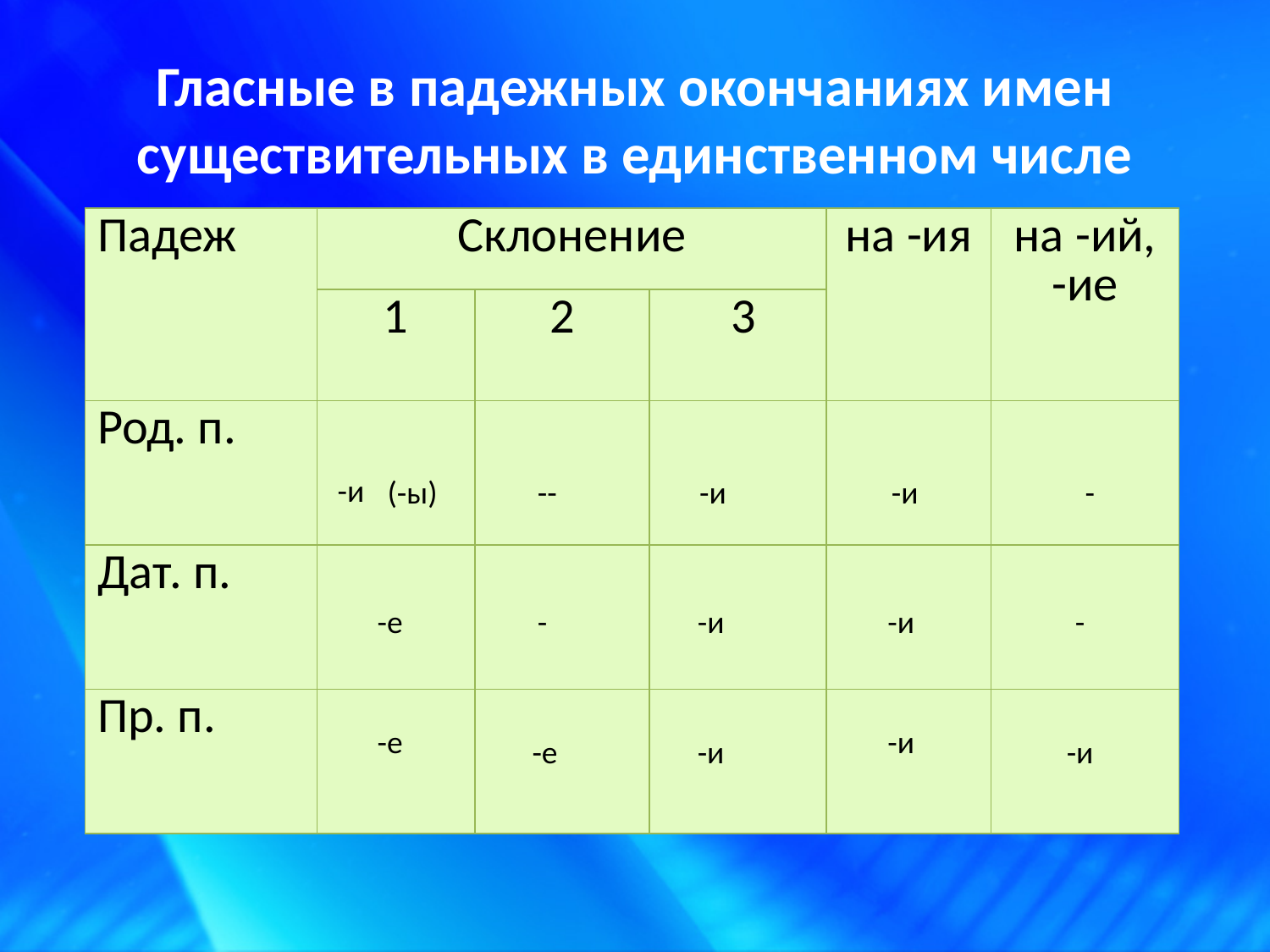

# Гласные в падежных окончаниях имен существительных в единственном числе
| Падеж | Склонение |  |  | на -ия | на -ий, -ие |
| --- | --- | --- | --- | --- | --- |
|  | 1 | 2 | 3 |  |  |
| Род. п. |  |  |  |  |  |
| Дат. п. |  |  |  |  |  |
| Пр. п. |  |  |  |  |  |

-и

(-ы)
--
-и
-и

-

-е
-
-и
-и

-
-е
-и
-е
-и
-и